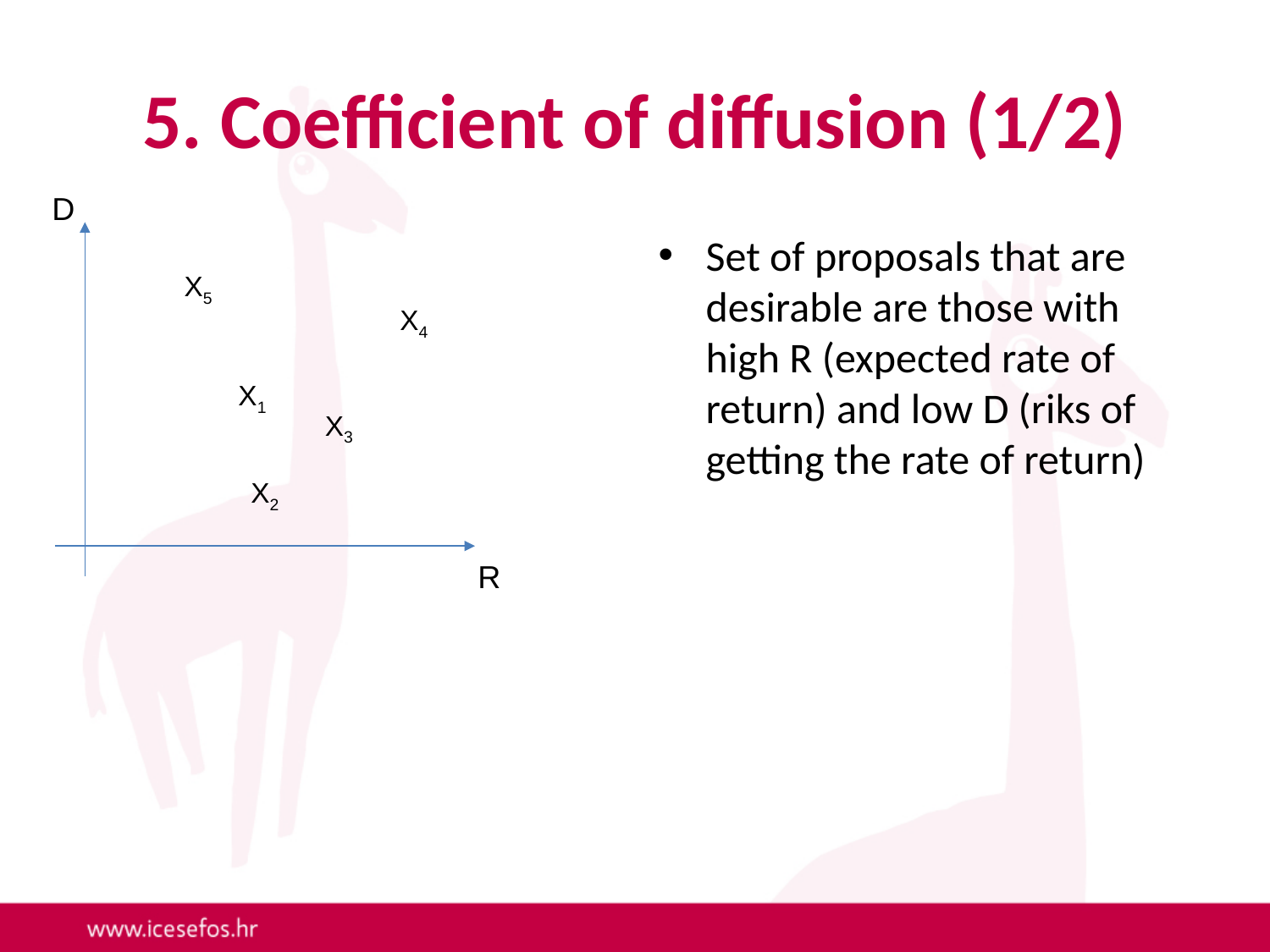

# 5. Coefficient of diffusion (1/2)
D
Set of proposals that are desirable are those with high R (expected rate of return) and low D (riks of getting the rate of return)

X5
X4
X1
X3
X2
R